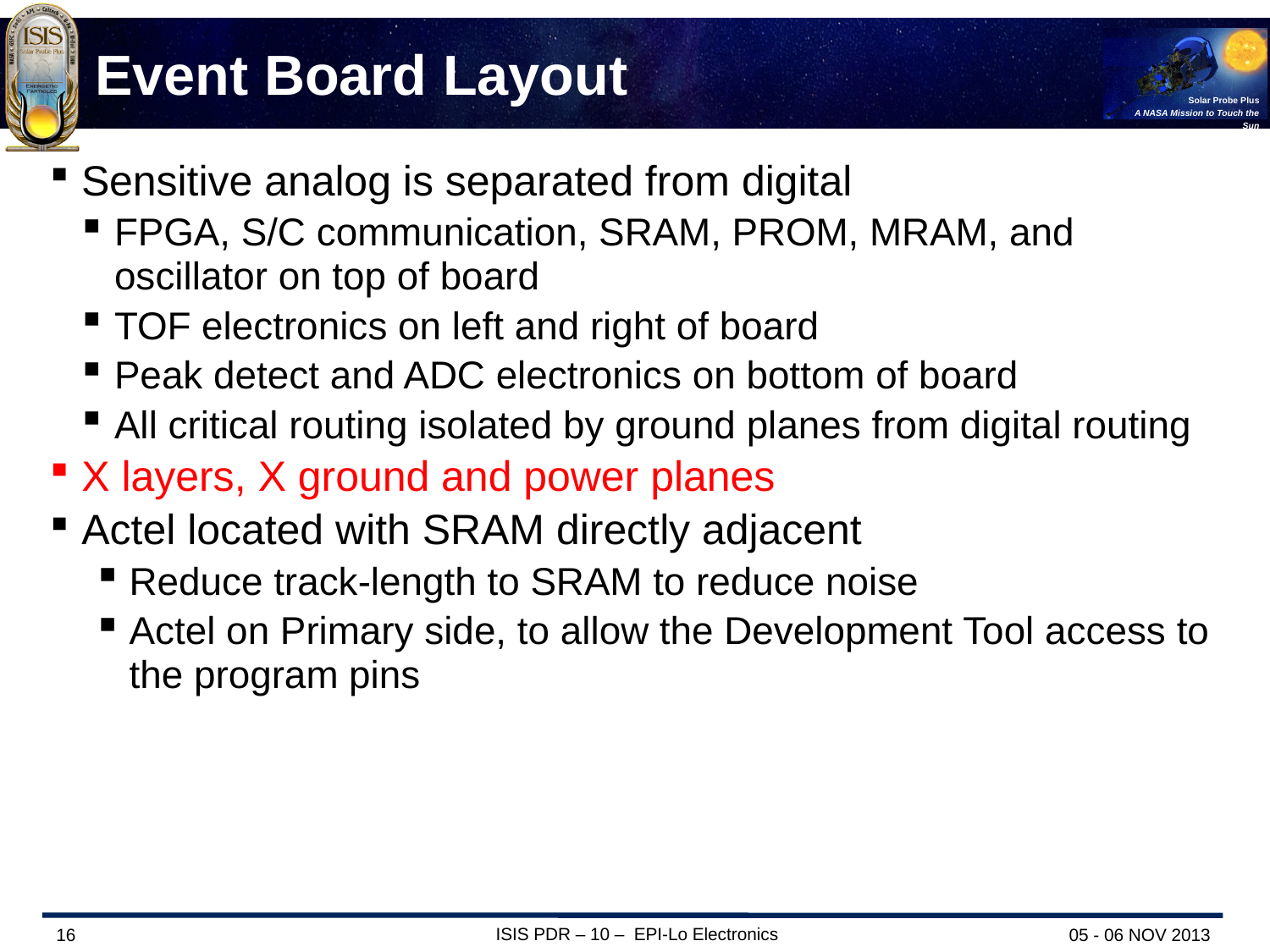

# Event Board Layout
Sensitive analog is separated from digital
FPGA, S/C communication, SRAM, PROM, MRAM, and oscillator on top of board
TOF electronics on left and right of board
Peak detect and ADC electronics on bottom of board
All critical routing isolated by ground planes from digital routing
X layers, X ground and power planes
Actel located with SRAM directly adjacent
Reduce track-length to SRAM to reduce noise
Actel on Primary side, to allow the Development Tool access to the program pins